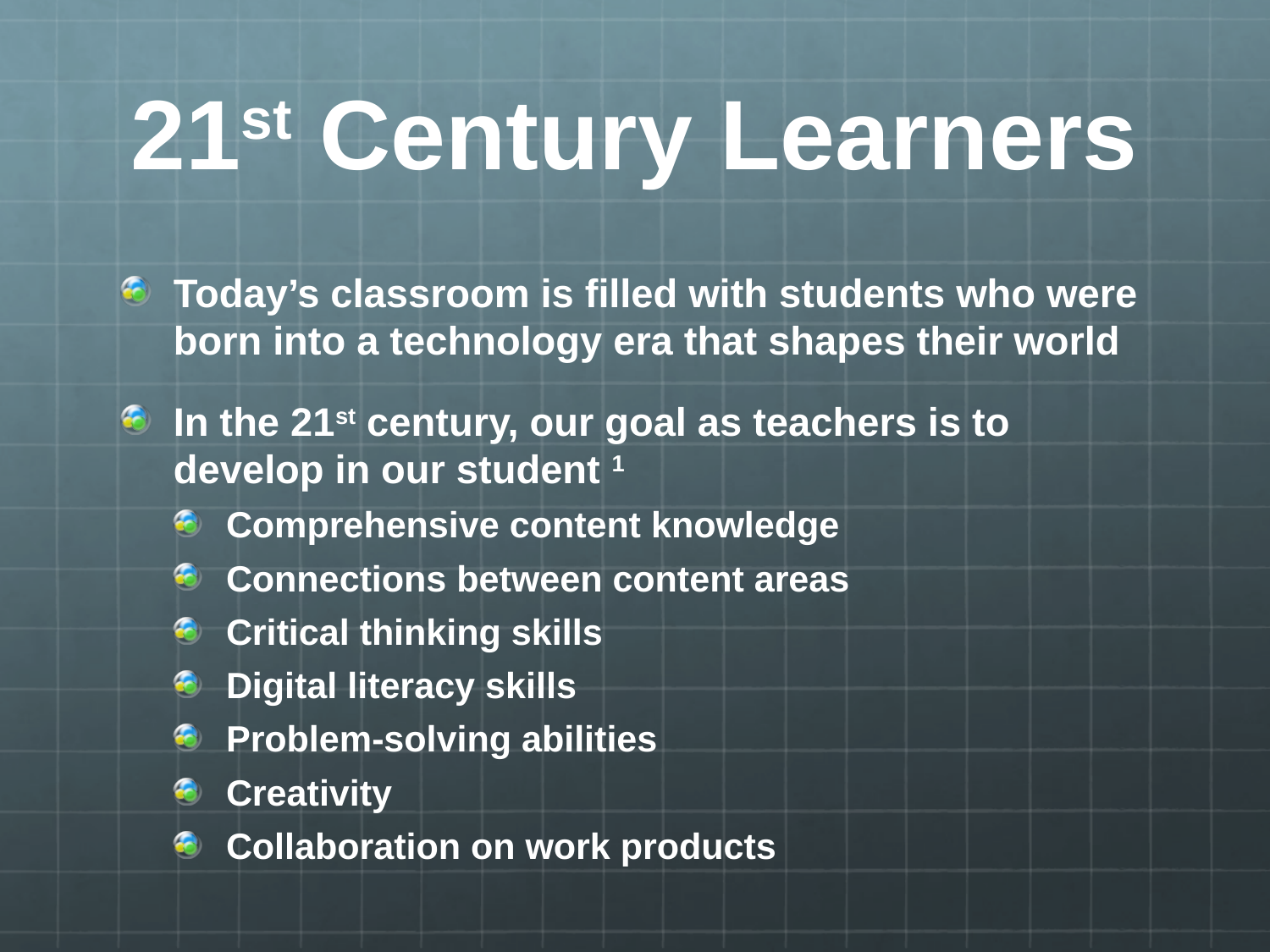

# 21st Century Learners
Today’s classroom is filled with students who were born into a technology era that shapes their world
In the 21st century, our goal as teachers is to develop in our student 1
Comprehensive content knowledge
Connections between content areas
Critical thinking skills
Digital literacy skills
Problem-solving abilities
Creativity
Collaboration on work products